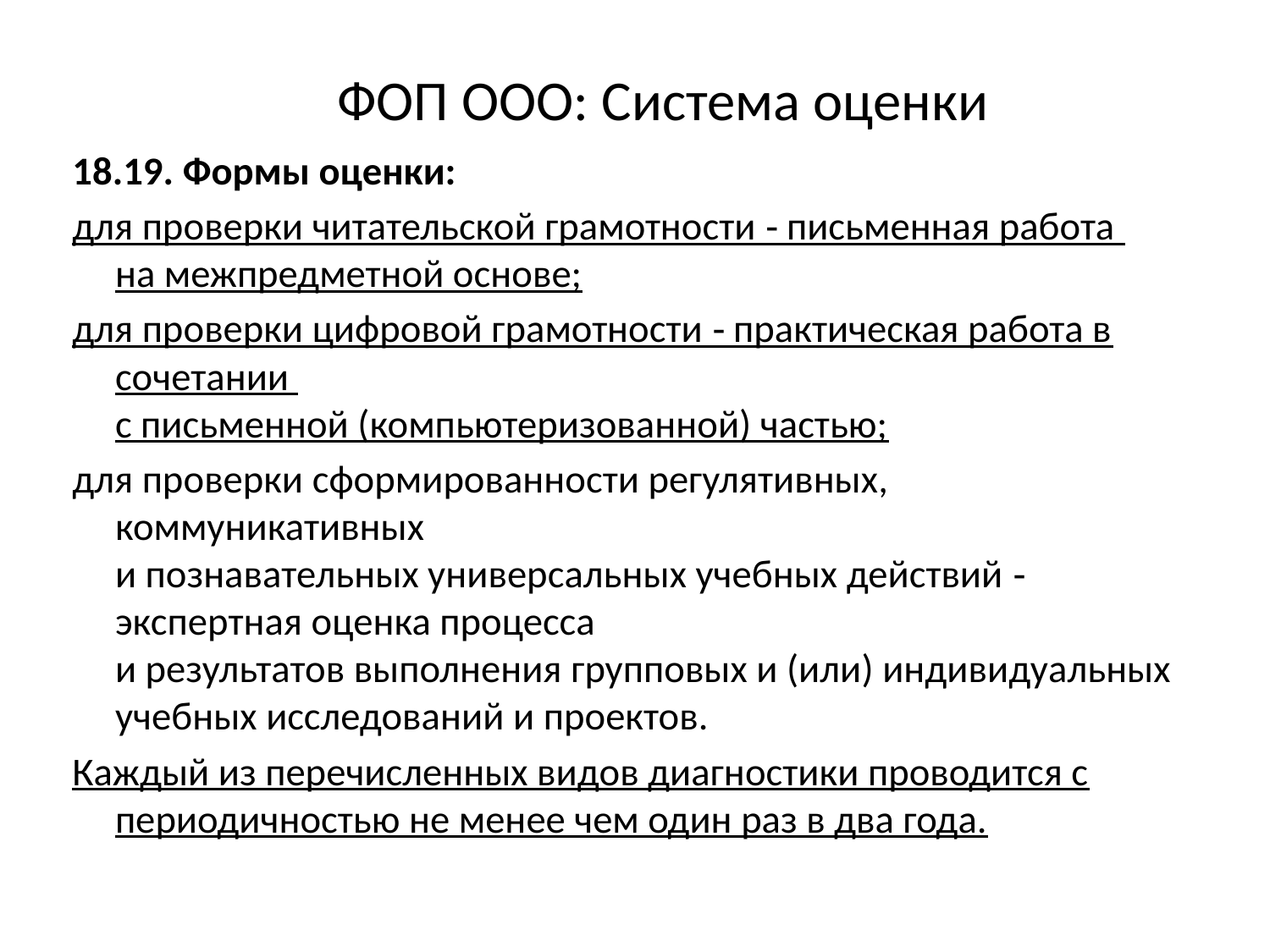

# ФОП ООО: Система оценки
18.19. Формы оценки:
для проверки читательской грамотности ‑ письменная работа
на межпредметной основе;
для проверки цифровой грамотности ‑ практическая работа в сочетании
с письменной (компьютеризованной) частью;
для проверки сформированности регулятивных, коммуникативных
и познавательных универсальных учебных действий ‑ экспертная оценка процесса
и результатов выполнения групповых и (или) индивидуальных учебных исследований и проектов.
Каждый из перечисленных видов диагностики проводится с периодичностью не менее чем один раз в два года.